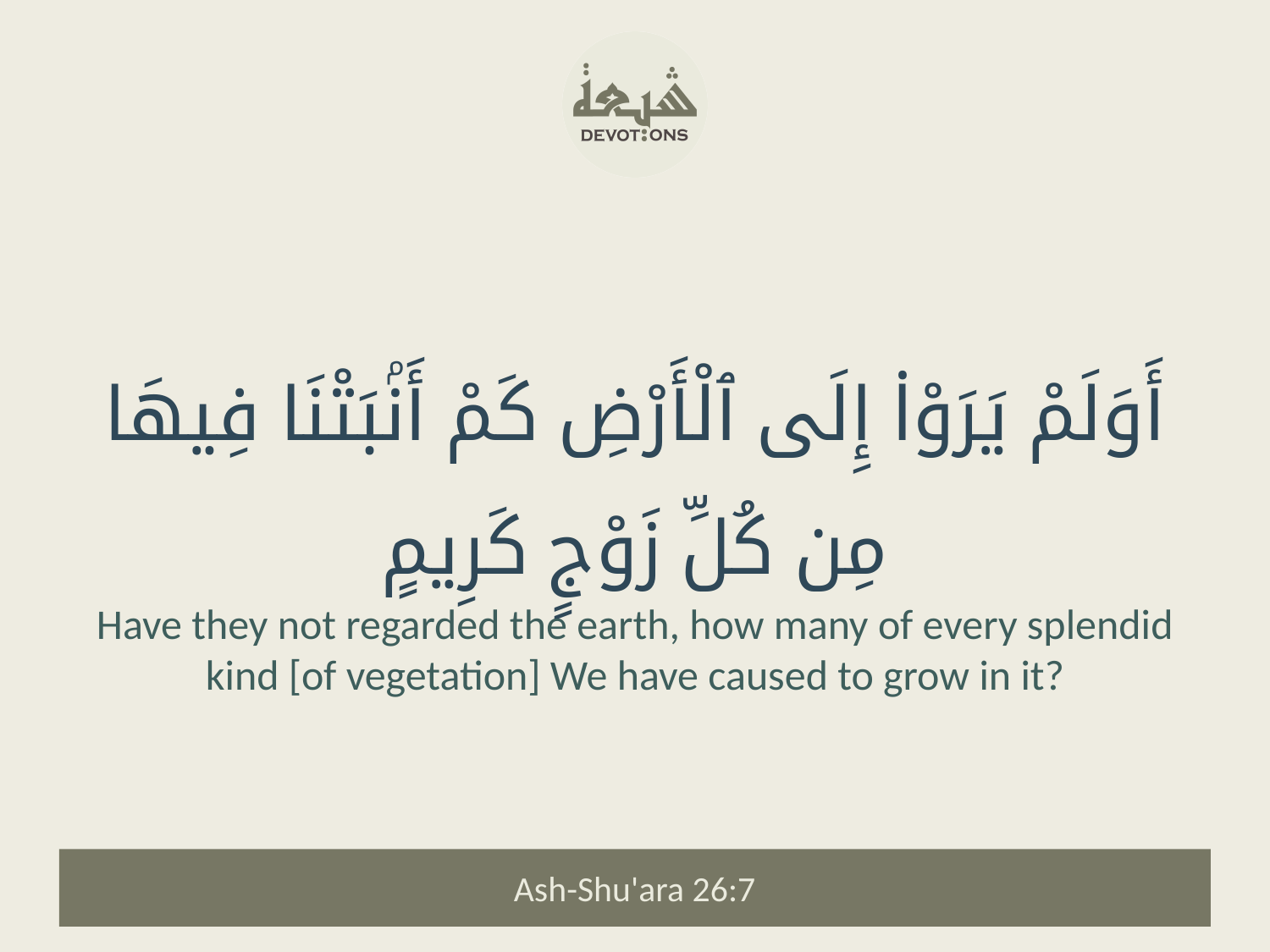

أَوَلَمْ يَرَوْا۟ إِلَى ٱلْأَرْضِ كَمْ أَنۢبَتْنَا فِيهَا مِن كُلِّ زَوْجٍ كَرِيمٍ
Have they not regarded the earth, how many of every splendid kind [of vegetation] We have caused to grow in it?
Ash-Shu'ara 26:7